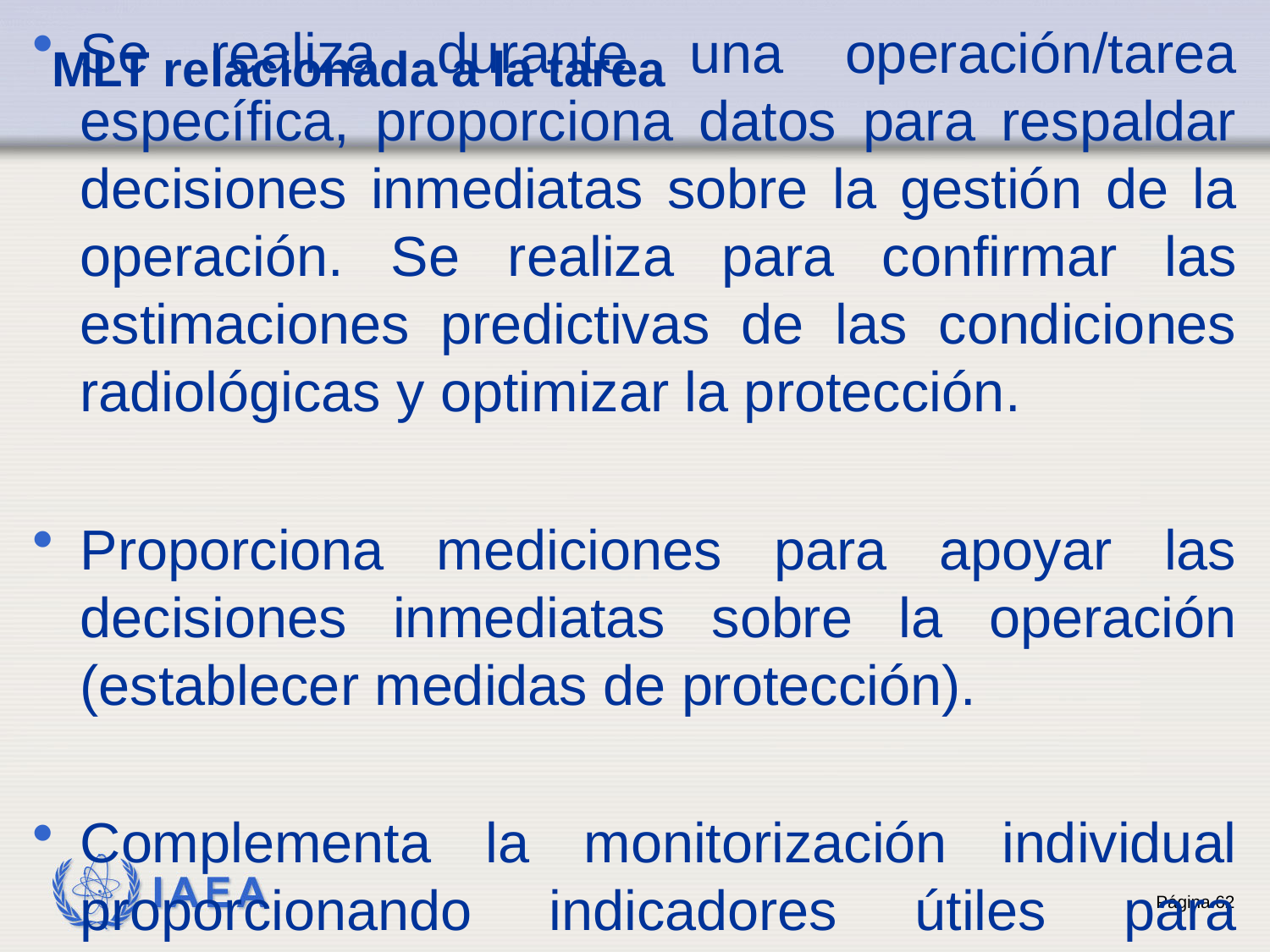

# MLT relacionada a la tarea

Se realiza durante una operación/tarea específica, proporciona datos para respaldar decisiones inmediatas sobre la gestión de la operación. Se realiza para confirmar las estimaciones predictivas de las condiciones radiológicas y optimizar la protección.

Proporciona mediciones para apoyar las decisiones inmediatas sobre la operación (establecer medidas de protección).

Complementa la monitorización individual proporcionando indicadores útiles para predecir las dosis.

62